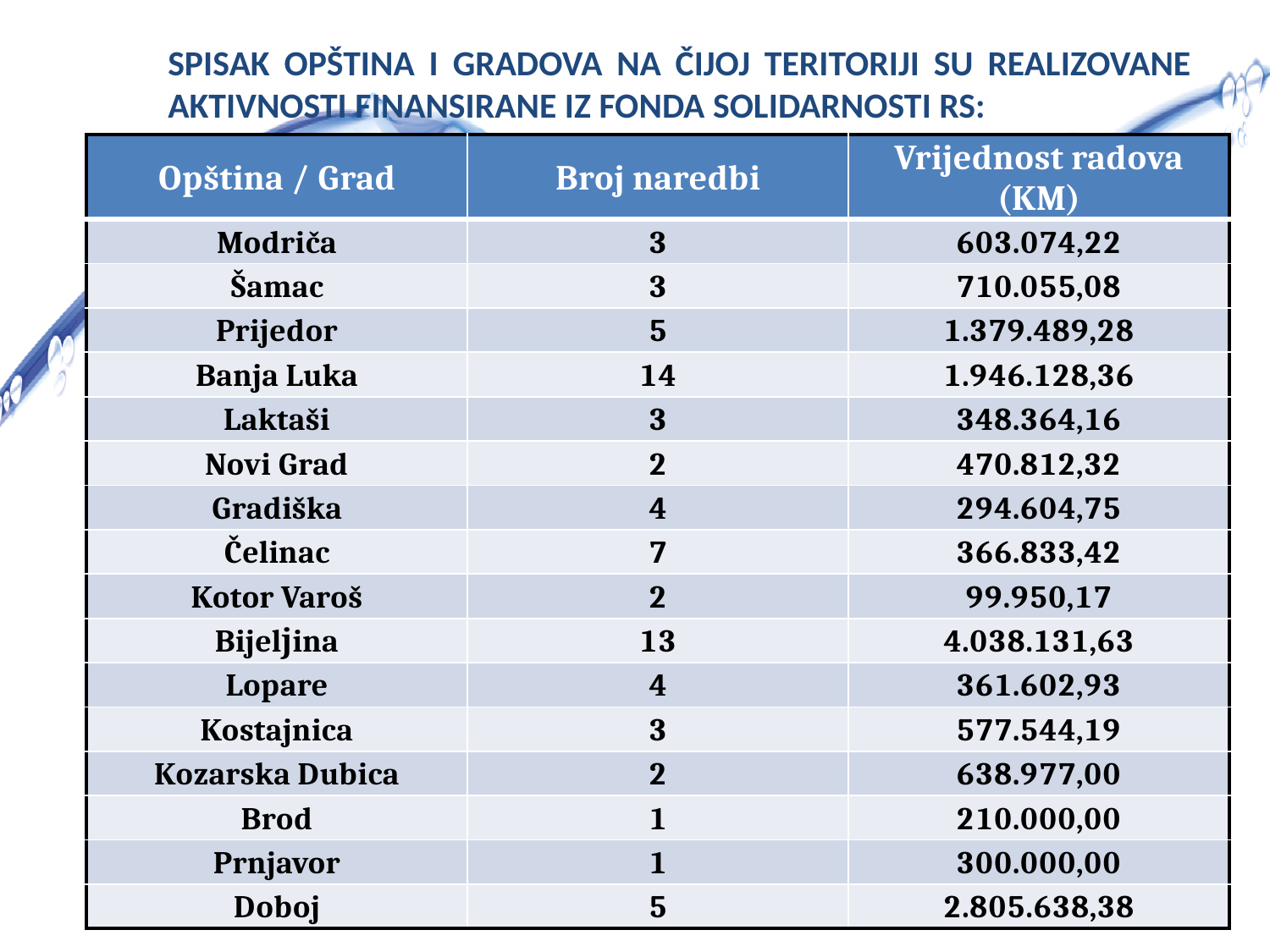

SPISAK OPŠTINA I GRADOVA NA ČIJOJ TERITORIJI SU REALIZOVANE AKTIVNOSTI FINANSIRANE IZ FONDA SOLIDARNOSTI RS:
| Opština / Grad | Broj naredbi | Vrijednost radova (KM) |
| --- | --- | --- |
| Modriča | 3 | 603.074,22 |
| Šamac | 3 | 710.055,08 |
| Prijedor | 5 | 1.379.489,28 |
| Banja Luka | 14 | 1.946.128,36 |
| Laktaši | 3 | 348.364,16 |
| Novi Grad | 2 | 470.812,32 |
| Gradiška | 4 | 294.604,75 |
| Čelinac | 7 | 366.833,42 |
| Kotor Varoš | 2 | 99.950,17 |
| Bijelјina | 13 | 4.038.131,63 |
| Lopare | 4 | 361.602,93 |
| Kostajnica | 3 | 577.544,19 |
| Kozarska Dubica | 2 | 638.977,00 |
| Brod | 1 | 210.000,00 |
| Prnjavor | 1 | 300.000,00 |
| Doboj | 5 | 2.805.638,38 |
6